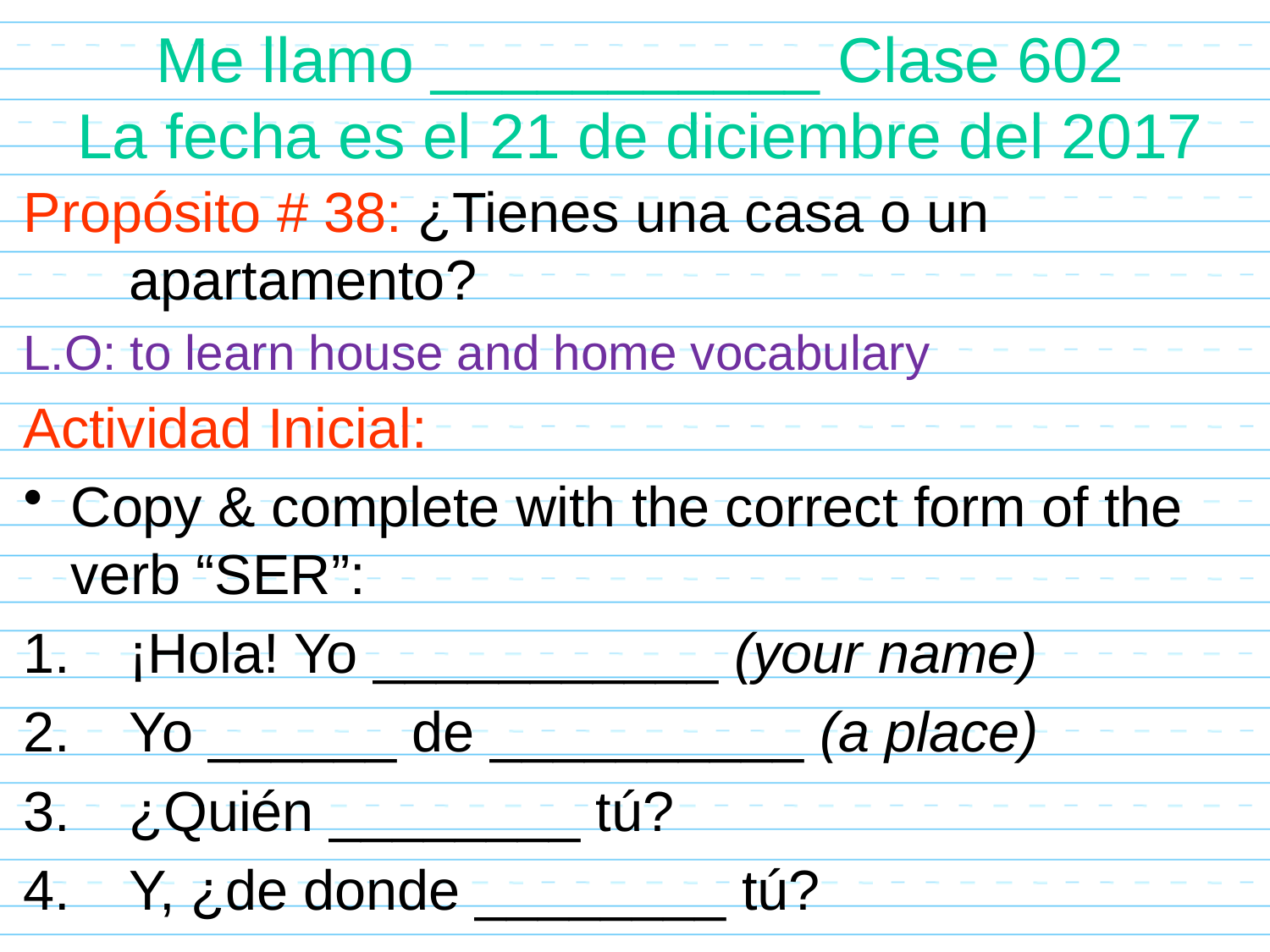

# Me llamo ___________ Clase 602 La fecha es el 21 de diciembre del 2017
Propósito # 38: ¿Tienes una casa o un apartamento?
L.O: to learn house and home vocabulary
Actividad Inicial:
Copy & complete with the correct form of the verb “SER”:
¡Hola! Yo ___________ (your name)
Yo ______ de __________ (a place)
¿Quién ________ tú?
Y, ¿de donde ________ tú?